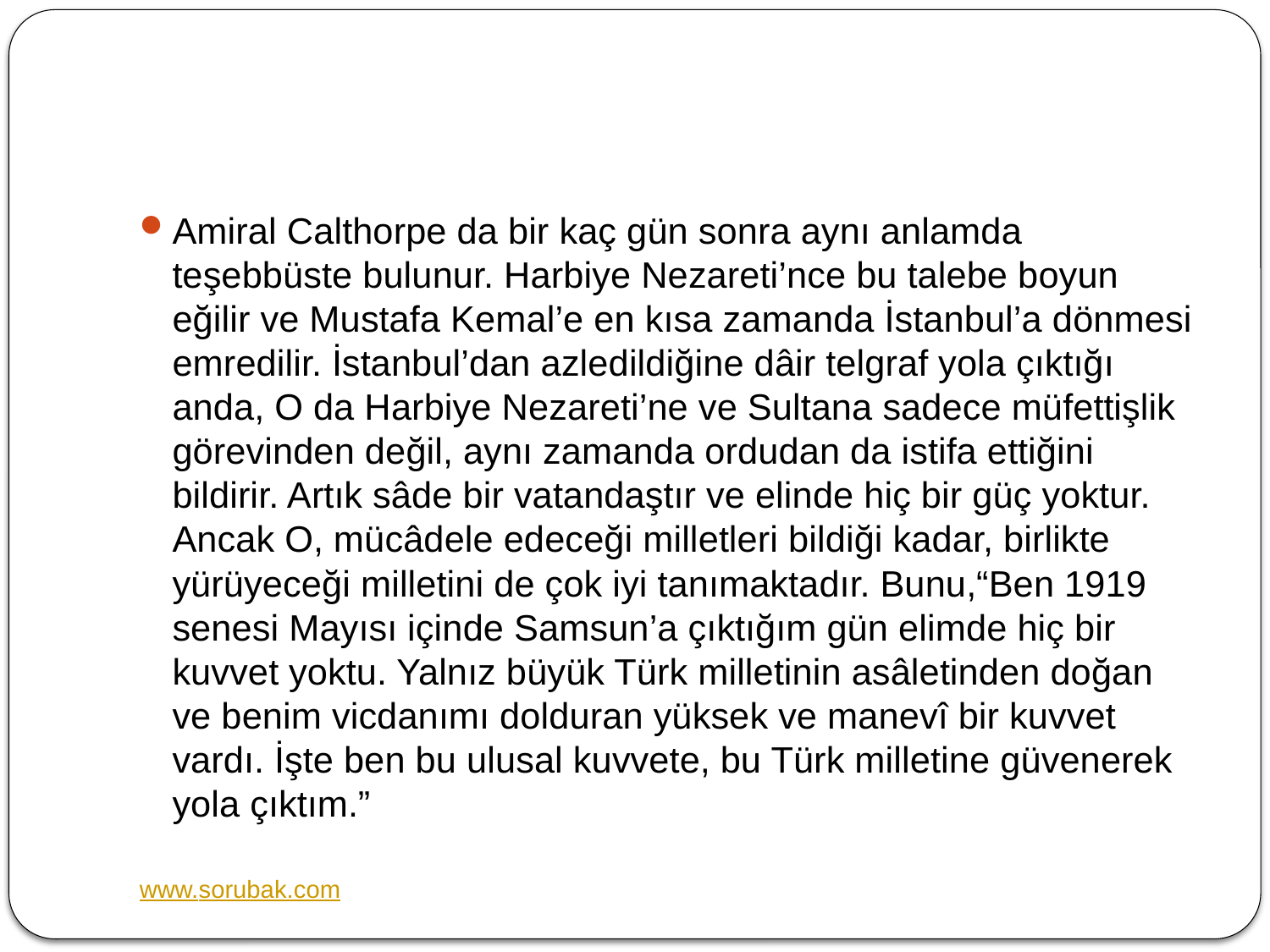

#
Amiral Calthorpe da bir kaç gün sonra aynı anlamda teşebbüste bulunur. Harbiye Nezareti’nce bu talebe boyun eğilir ve Mustafa Kemal’e en kısa zamanda İstanbul’a dönmesi emredilir. İstanbul’dan azledildiğine dâir telgraf yola çıktığı anda, O da Harbiye Nezareti’ne ve Sultana sadece müfettişlik görevinden değil, aynı zamanda ordudan da istifa ettiğini bildirir. Artık sâde bir vatandaştır ve elinde hiç bir güç yoktur. Ancak O, mücâdele edeceği milletleri bildiği kadar, birlikte yürüyeceği milletini de çok iyi tanımaktadır. Bunu,“Ben 1919 senesi Mayısı içinde Samsun’a çıktığım gün elimde hiç bir kuvvet yoktu. Yalnız büyük Türk milletinin asâletinden doğan ve benim vicdanımı dolduran yüksek ve manevî bir kuvvet vardı. İşte ben bu ulusal kuvvete, bu Türk milletine güvenerek yola çıktım.”
www.sorubak.com